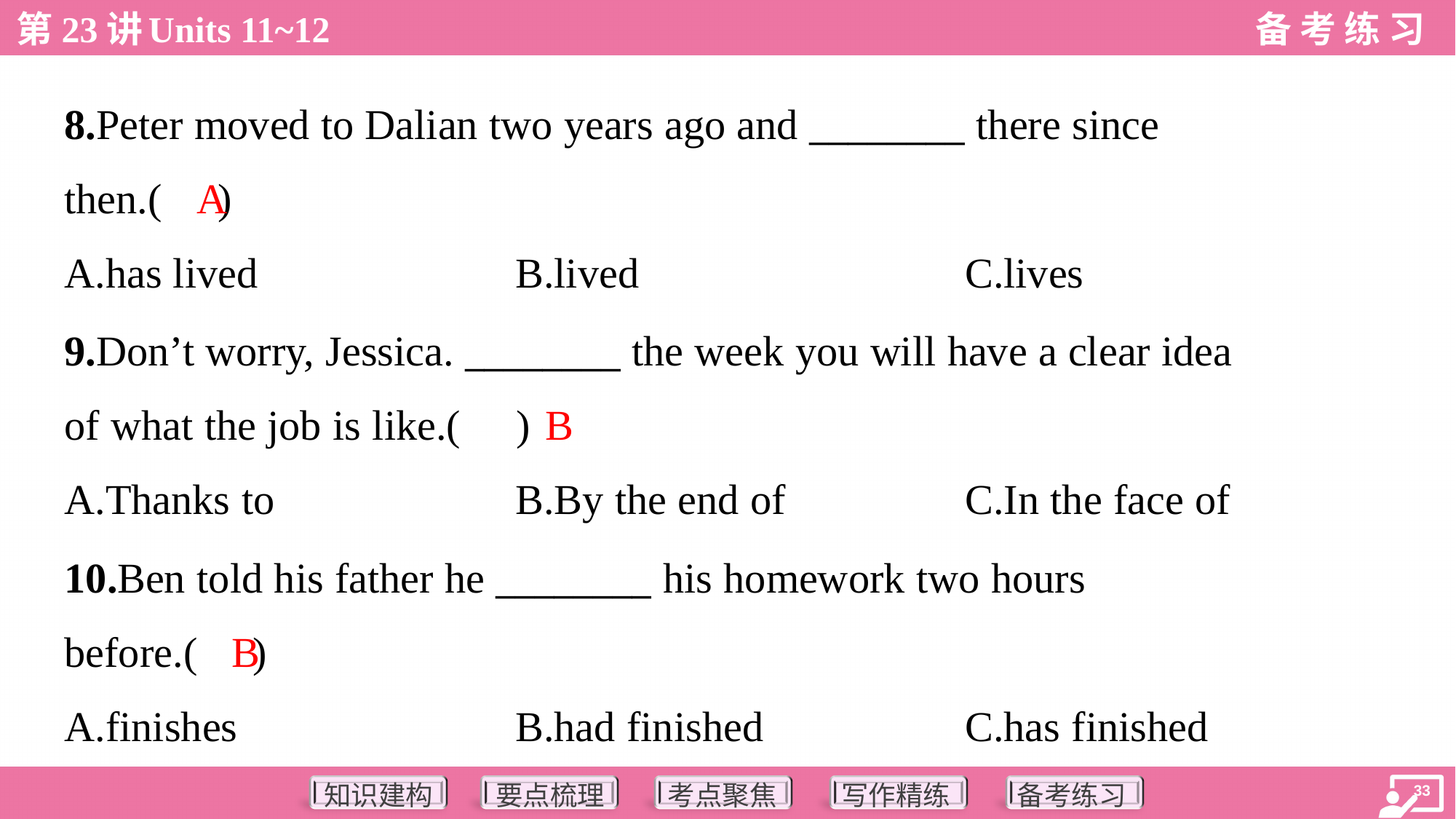

8.Peter moved to Dalian two years ago and ________ there since
then.(     )
A
A.has lived	B.lived	C.lives
9.Don’t worry, Jessica. ________ the week you will have a clear idea
of what the job is like.(     )
B
A.Thanks to	B.By the end of	C.In the face of
10.Ben told his father he ________ his homework two hours
before.(     )
B
A.finishes	B.had finished	C.has finished